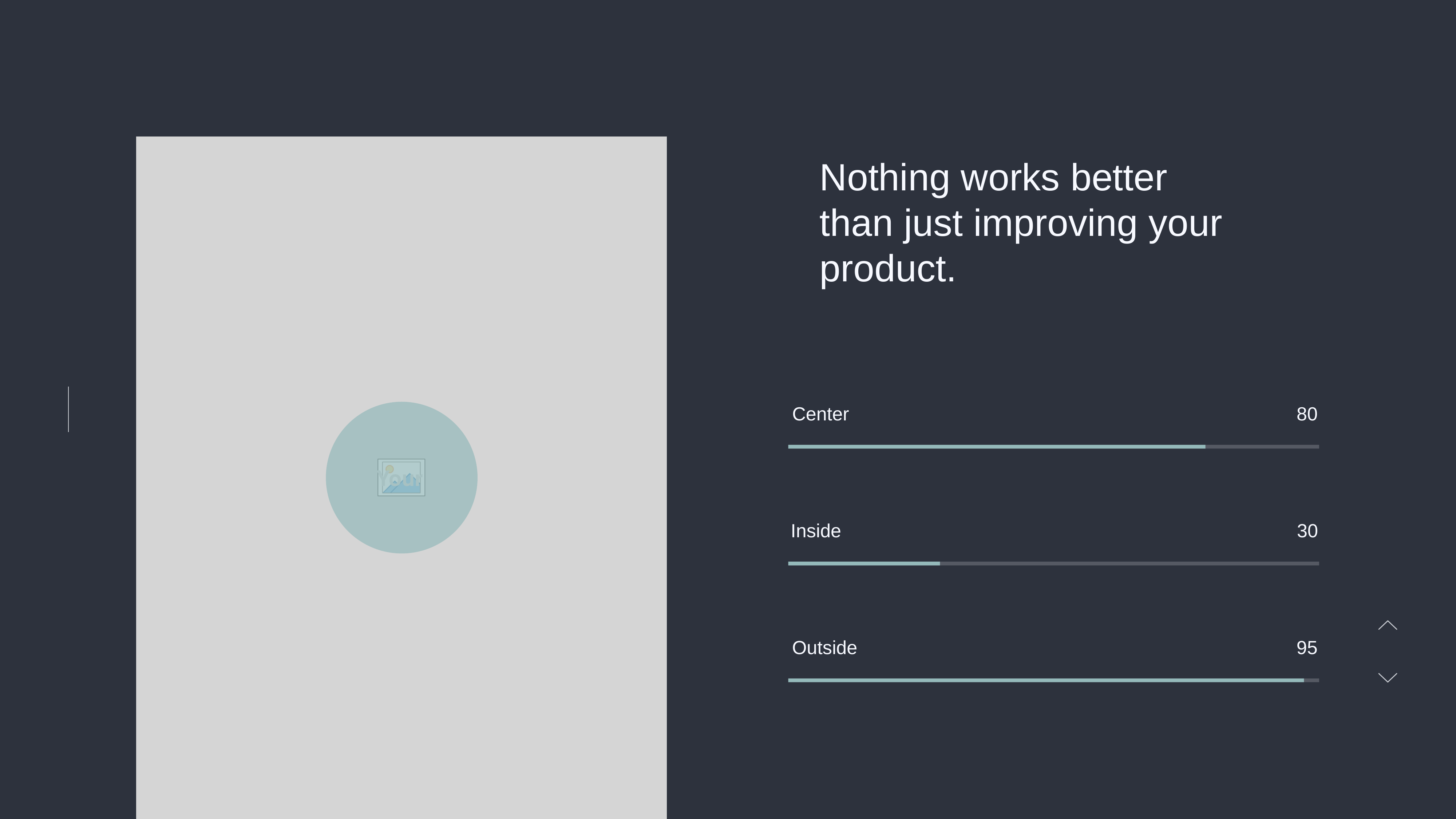

Nothing works better
than just improving your
product.

Center
80

Inside
30

Outside
95